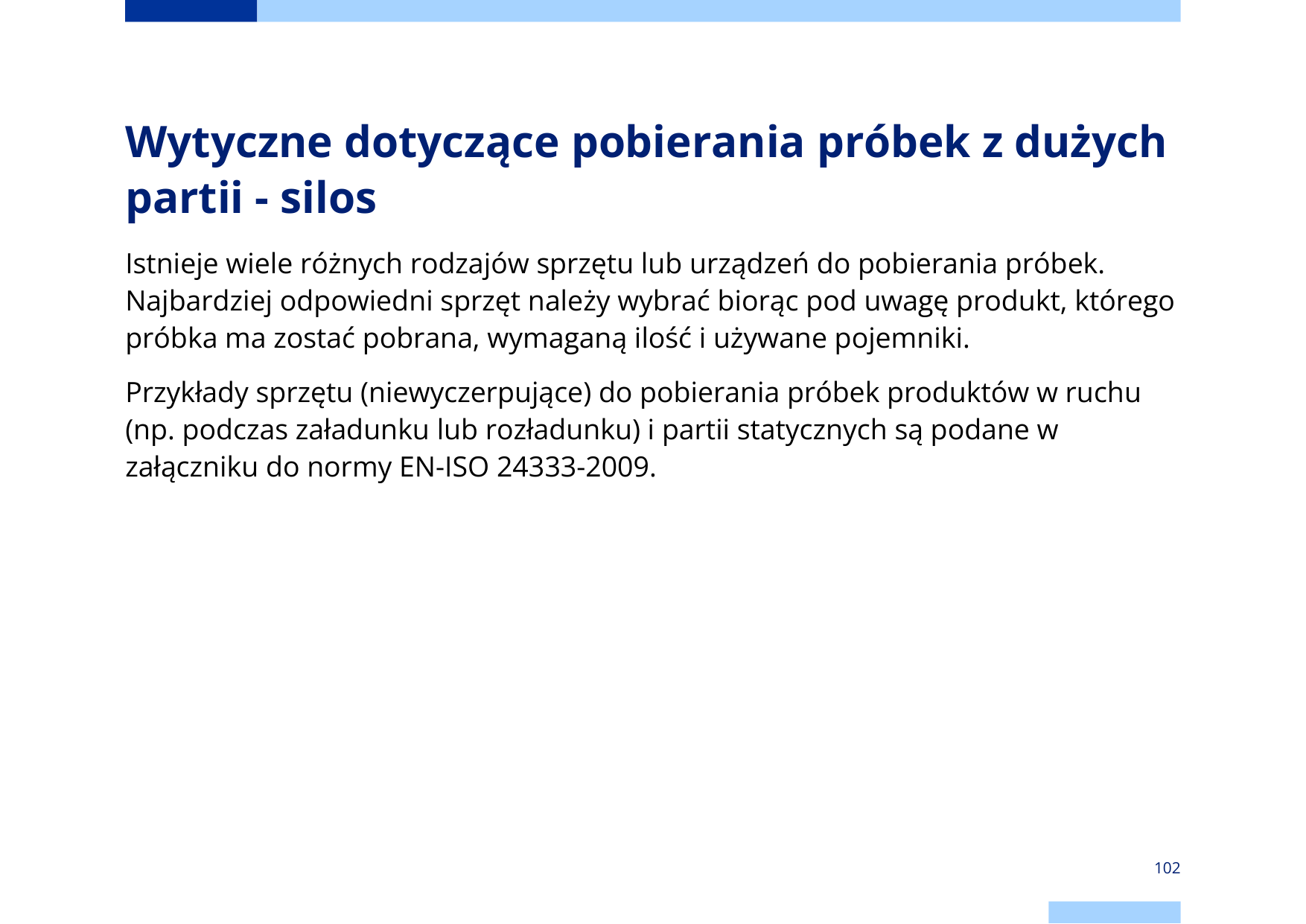

# Wytyczne dotyczące pobierania próbek z dużych partii - silos
Istnieje wiele różnych rodzajów sprzętu lub urządzeń do pobierania próbek. Najbardziej odpowiedni sprzęt należy wybrać biorąc pod uwagę produkt, którego próbka ma zostać pobrana, wymaganą ilość i używane pojemniki.
Przykłady sprzętu (niewyczerpujące) do pobierania próbek produktów w ruchu (np. podczas załadunku lub rozładunku) i partii statycznych są podane w załączniku do normy EN-ISO 24333-2009.
102